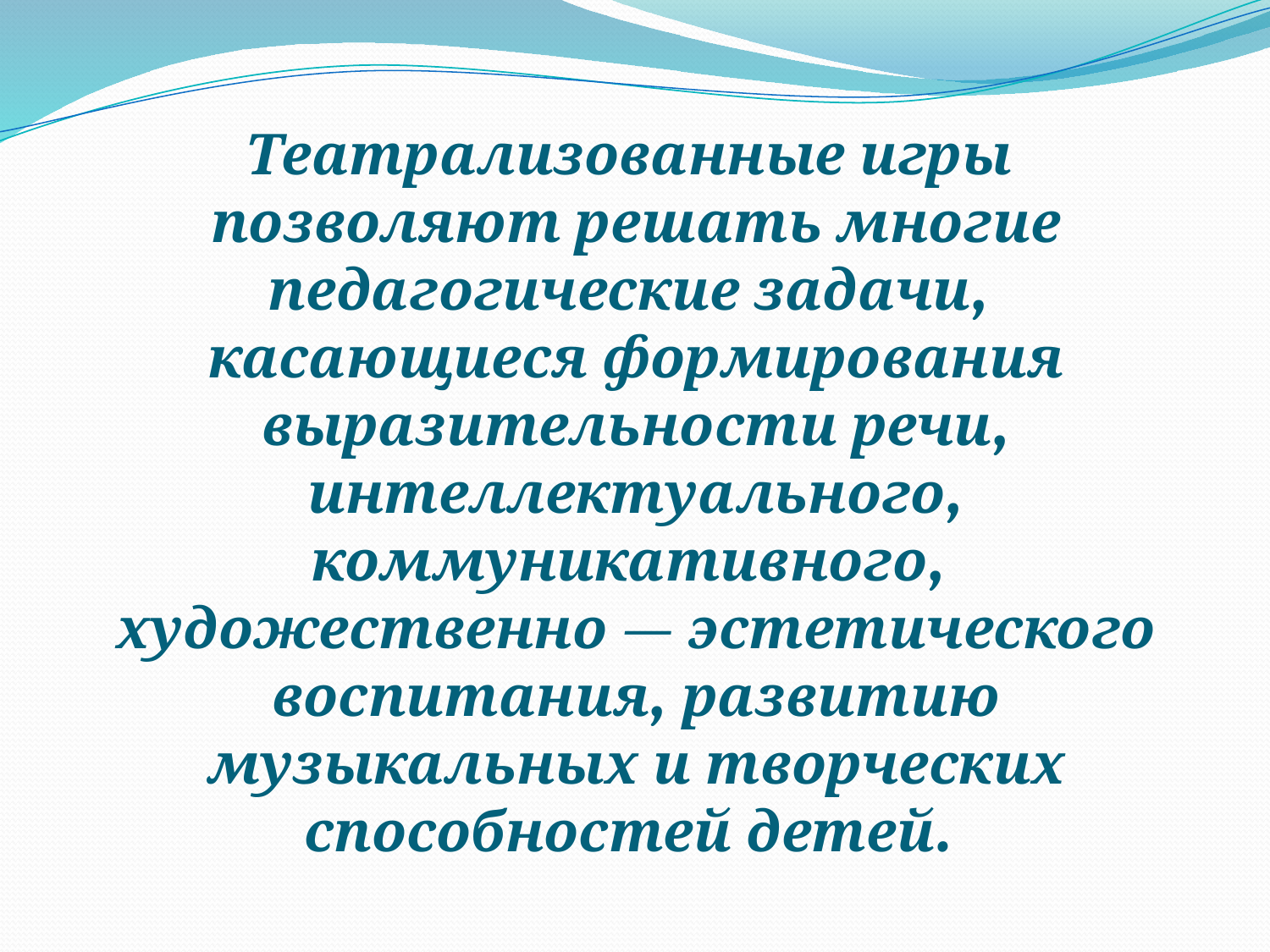

# Театрализованные игры позволяют решать многие педагогические задачи, касающиеся формирования выразительности речи, интеллектуального, коммуникативного, художественно — эстетического воспитания, развитию музыкальных и творческих способностей детей.